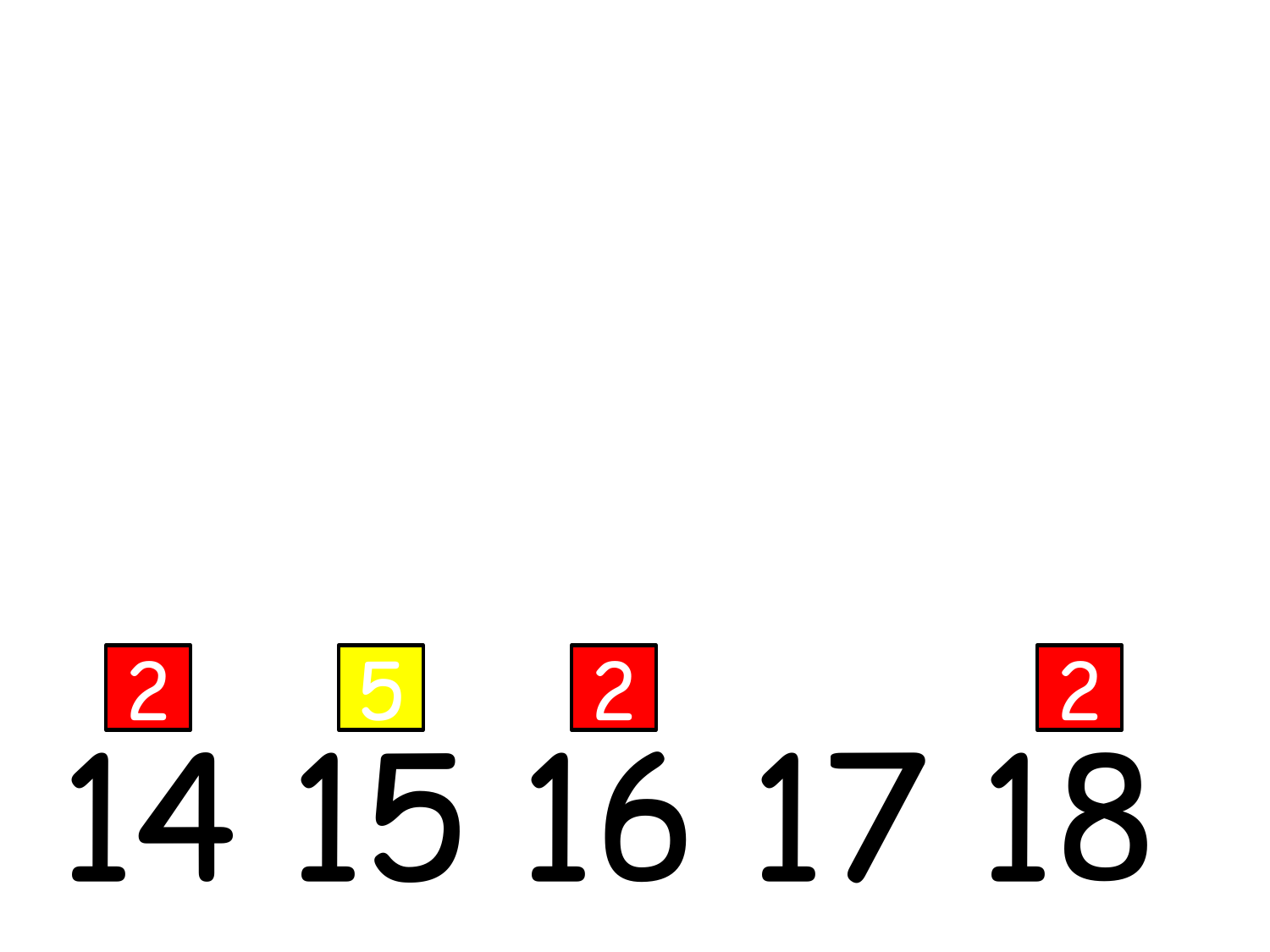

2
5
2
2
 14 15 16 17 18